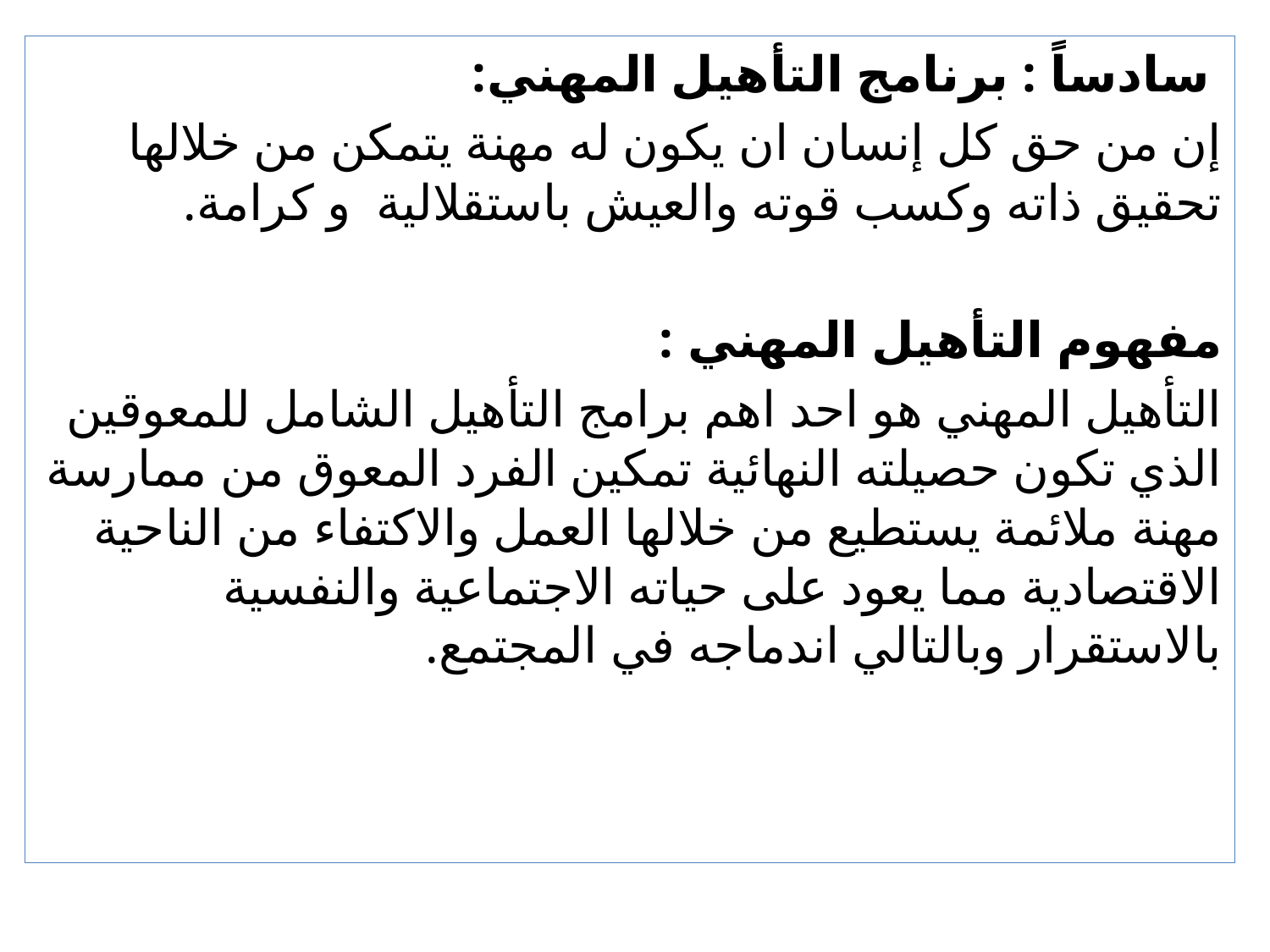

سادساً : برنامج التأهيل المهني:
إن من حق كل إنسان ان يكون له مهنة يتمكن من خلالها تحقيق ذاته وكسب قوته والعيش باستقلالية  و كرامة.

مفهوم التأهيل المهني :
التأهيل المهني هو احد اهم برامج التأهيل الشامل للمعوقين الذي تكون حصيلته النهائية تمكين الفرد المعوق من ممارسة مهنة ملائمة يستطيع من خلالها العمل والاكتفاء من الناحية الاقتصادية مما يعود على حياته الاجتماعية والنفسية بالاستقرار وبالتالي اندماجه في المجتمع.